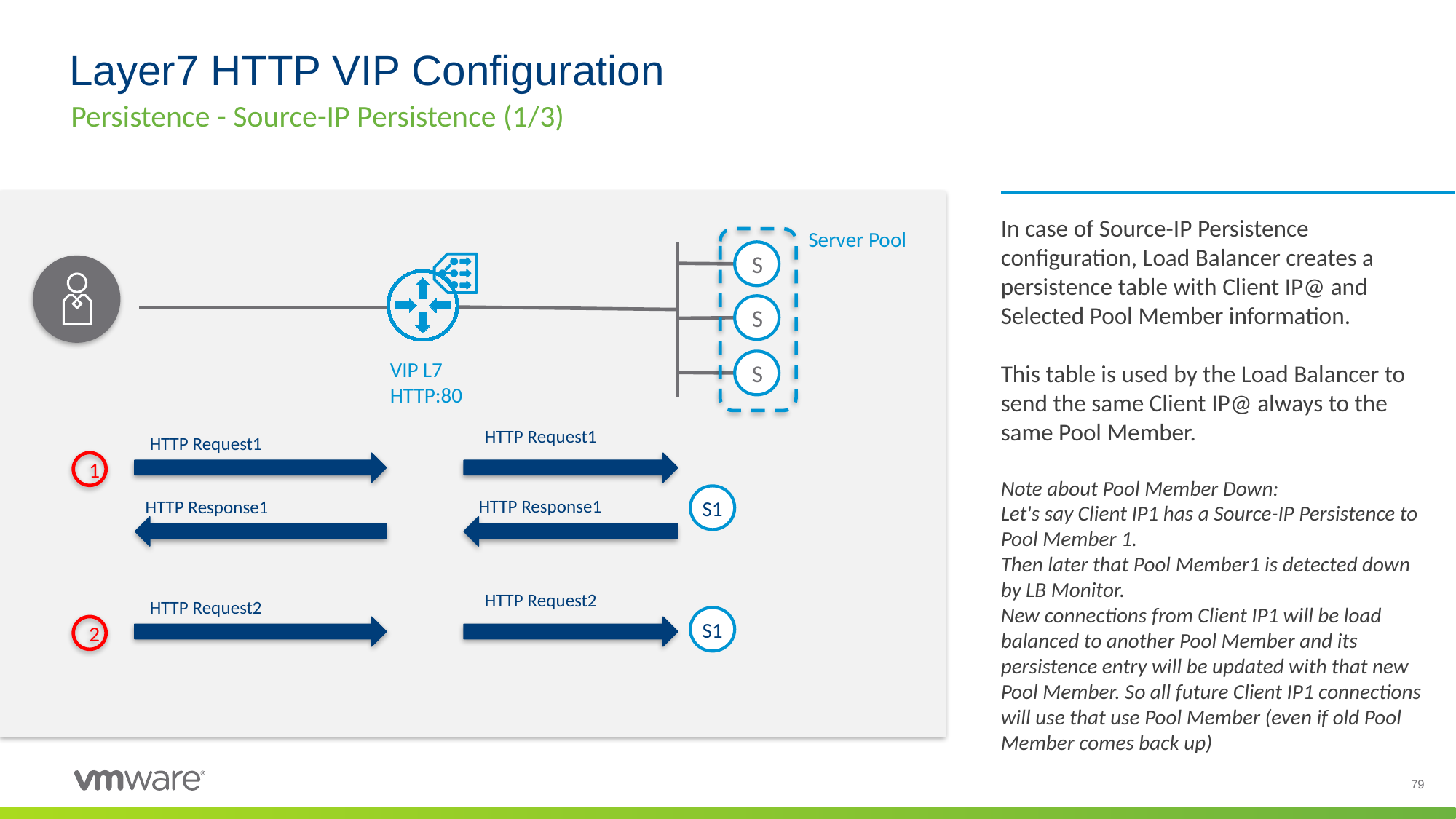

# Layer7 HTTP VIP Configuration
Persistence - Source-IP Persistence (1/3)
In case of Source-IP Persistence configuration, Load Balancer creates a persistence table with Client IP@ and Selected Pool Member information.

This table is used by the Load Balancer to send the same Client IP@ always to the same Pool Member.

Note about Pool Member Down:
Let's say Client IP1 has a Source-IP Persistence to Pool Member 1.
Then later that Pool Member1 is detected down by LB Monitor.
New connections from Client IP1 will be load balanced to another Pool Member and its persistence entry will be updated with that new Pool Member. So all future Client IP1 connections will use that use Pool Member (even if old Pool Member comes back up)

Server Pool

S

S
VIP L7
HTTP:80
S
HTTP Request1
HTTP Request1
1

S1
HTTP Response1
HTTP Response1

HTTP Request2
HTTP Request2
S1
2